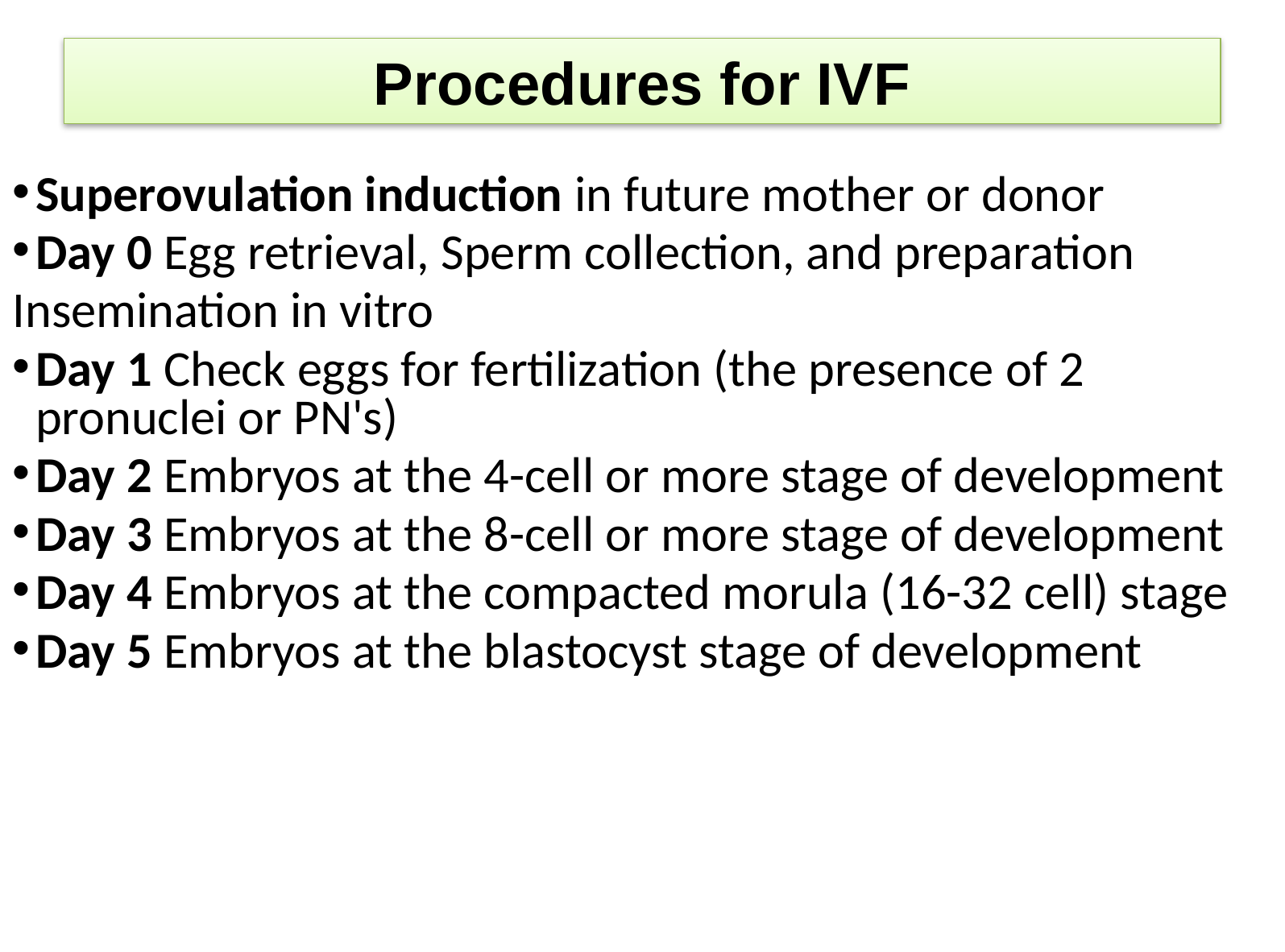

# Procedures for IVF
Superovulation induction in future mother or donor
Day 0 Egg retrieval, Sperm collection, and preparation
Insemination in vitro
Day 1 Check eggs for fertilization (the presence of 2 pronuclei or PN's)
Day 2 Embryos at the 4-cell or more stage of development
Day 3 Embryos at the 8-cell or more stage of development
Day 4 Embryos at the compacted morula (16-32 cell) stage
Day 5 Embryos at the blastocyst stage of development